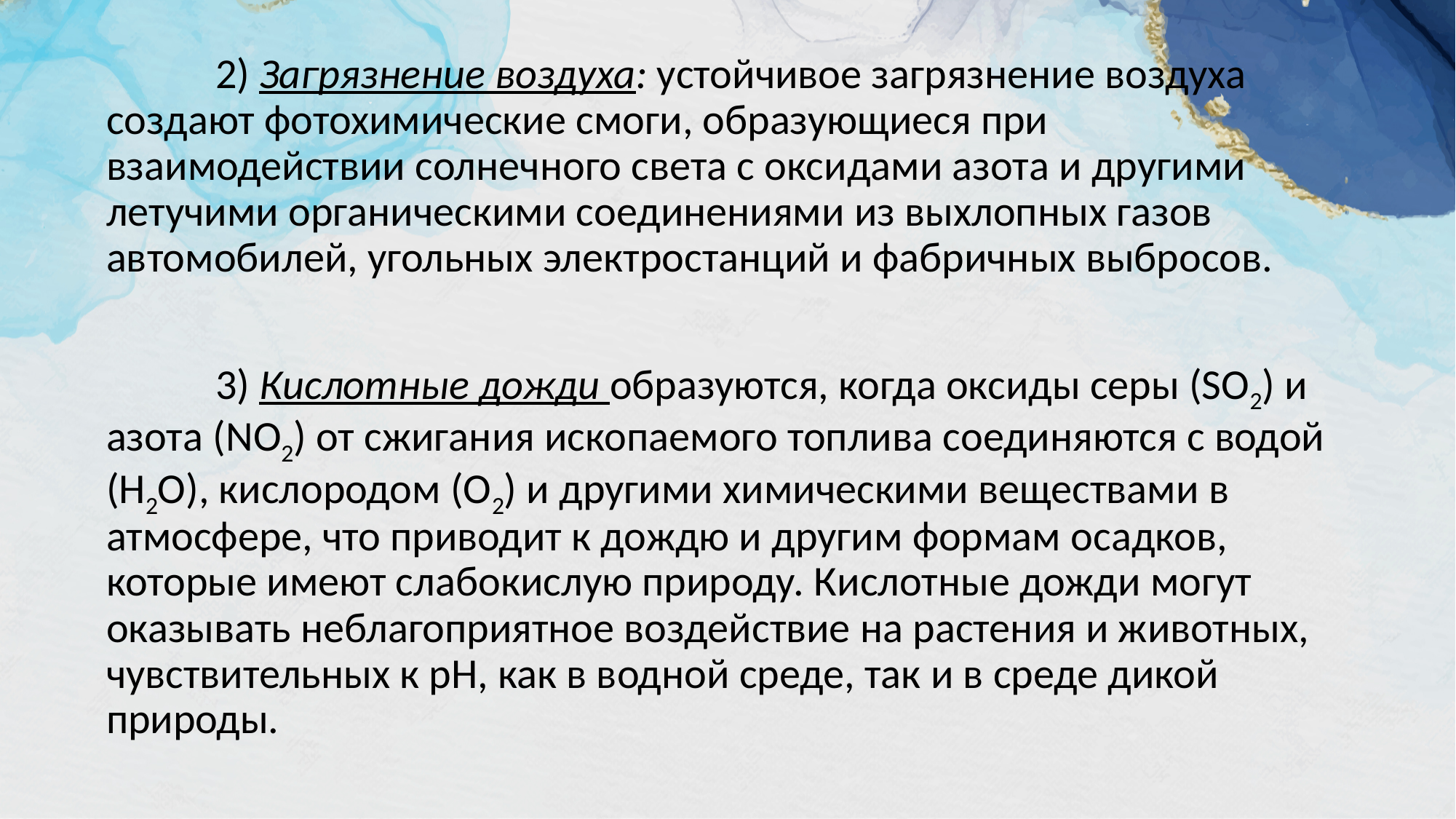

2) Загрязнение воздуха: устойчивое загрязнение воздуха создают фотохимические смоги, образующиеся при взаимодействии солнечного света с оксидами азота и другими летучими органическими соединениями из выхлопных газов автомобилей, угольных электростанций и фабричных выбросов.

		3) Кислотные дожди образуются, когда оксиды серы (SO2) и азота (NO2) от сжигания ископаемого топлива соединяются с водой (H2O), кислородом (O2) и другими химическими веществами в атмосфере, что приводит к дождю и другим формам осадков, которые имеют слабокислую природу. Кислотные дожди могут оказывать неблагоприятное воздействие на растения и животных, чувствительных к рН, как в водной среде, так и в среде дикой природы.